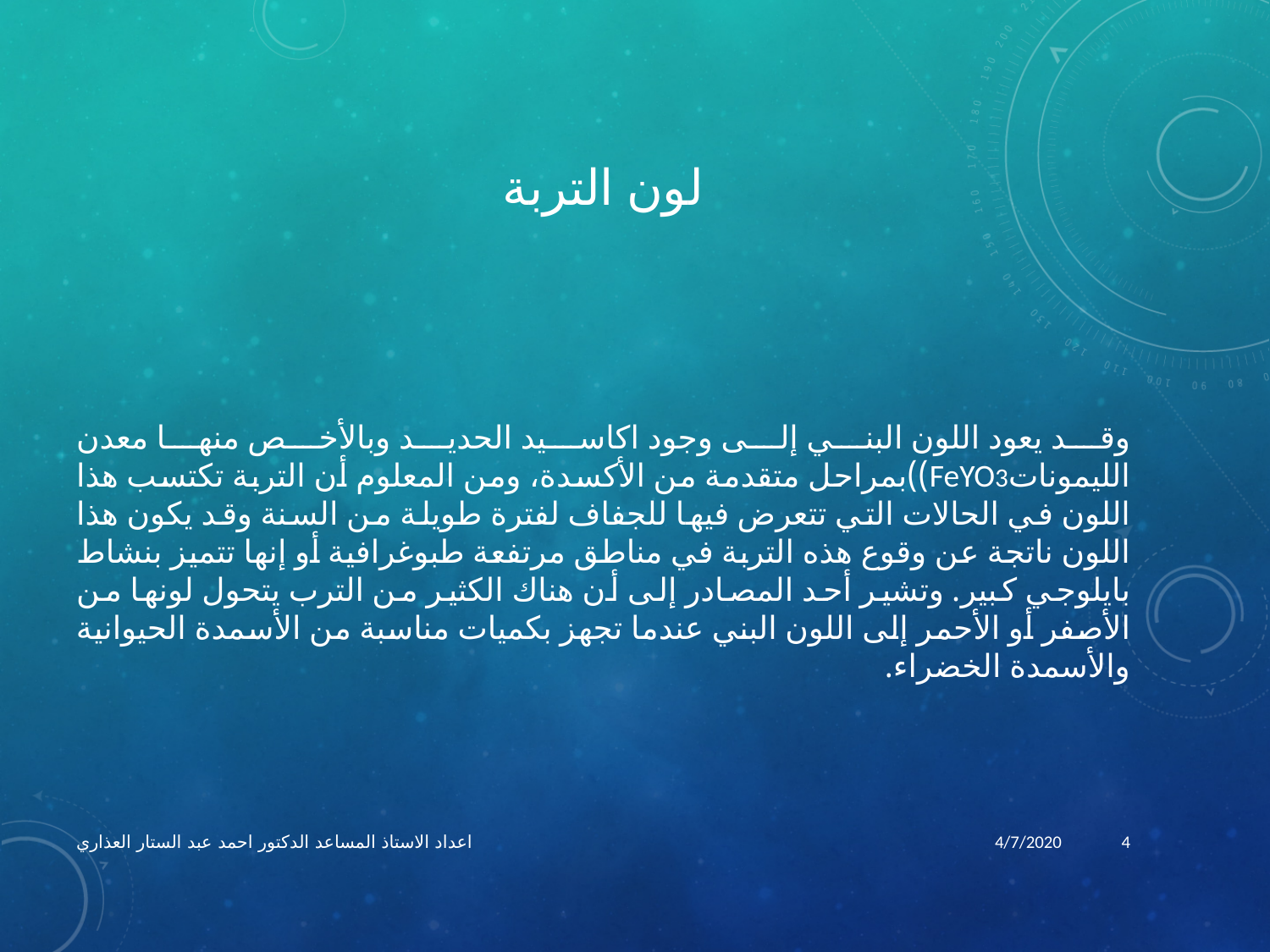

# لون التربة
وقد يعود اللون البني إلى وجود اكاسيد الحديد وبالأخص منها معدن الليموناتFeYO3))بمراحل متقدمة من الأكسدة، ومن المعلوم أن التربة تكتسب هذا اللون في الحالات التي تتعرض فيها للجفاف لفترة طويلة من السنة وقد يكون هذا اللون ناتجة عن وقوع هذه التربة في مناطق مرتفعة طبوغرافية أو إنها تتميز بنشاط بايلوجي كبير. وتشير أحد المصادر إلى أن هناك الكثير من الترب يتحول لونها من الأصفر أو الأحمر إلى اللون البني عندما تجهز بكميات مناسبة من الأسمدة الحيوانية والأسمدة الخضراء.
اعداد الاستاذ المساعد الدكتور احمد عبد الستار العذاري
4/7/2020
4